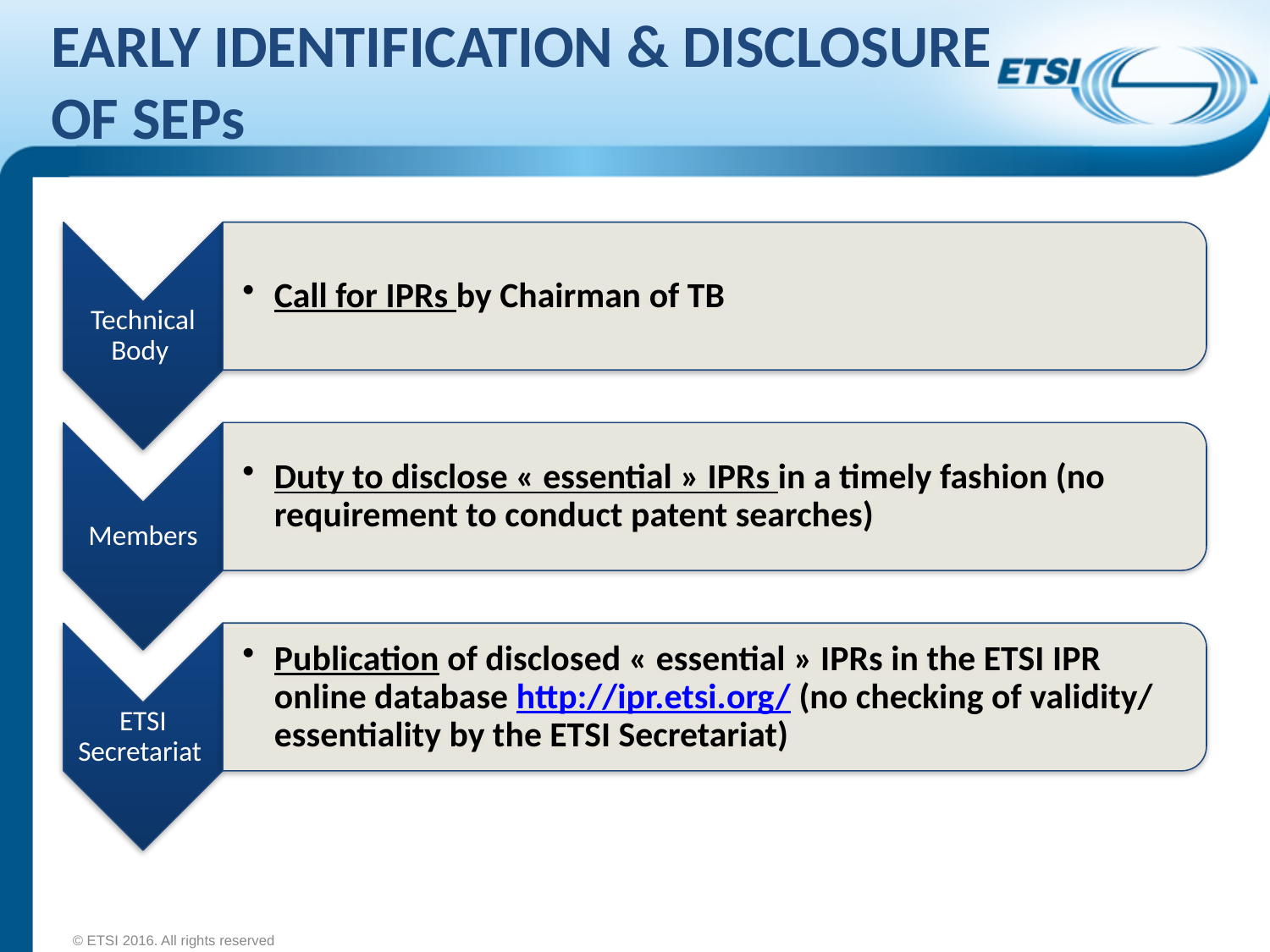

# EARLY IDENTIFICATION & DISCLOSURE OF SEPs
Technical Body
Call for IPRs by Chairman of TB
Members
Duty to disclose « essential » IPRs in a timely fashion (no requirement to conduct patent searches)
ETSI Secretariat
Publication of disclosed « essential » IPRs in the ETSI IPR online database http://ipr.etsi.org/ (no checking of validity/ essentiality by the ETSI Secretariat)
© ETSI 2016. All rights reserved